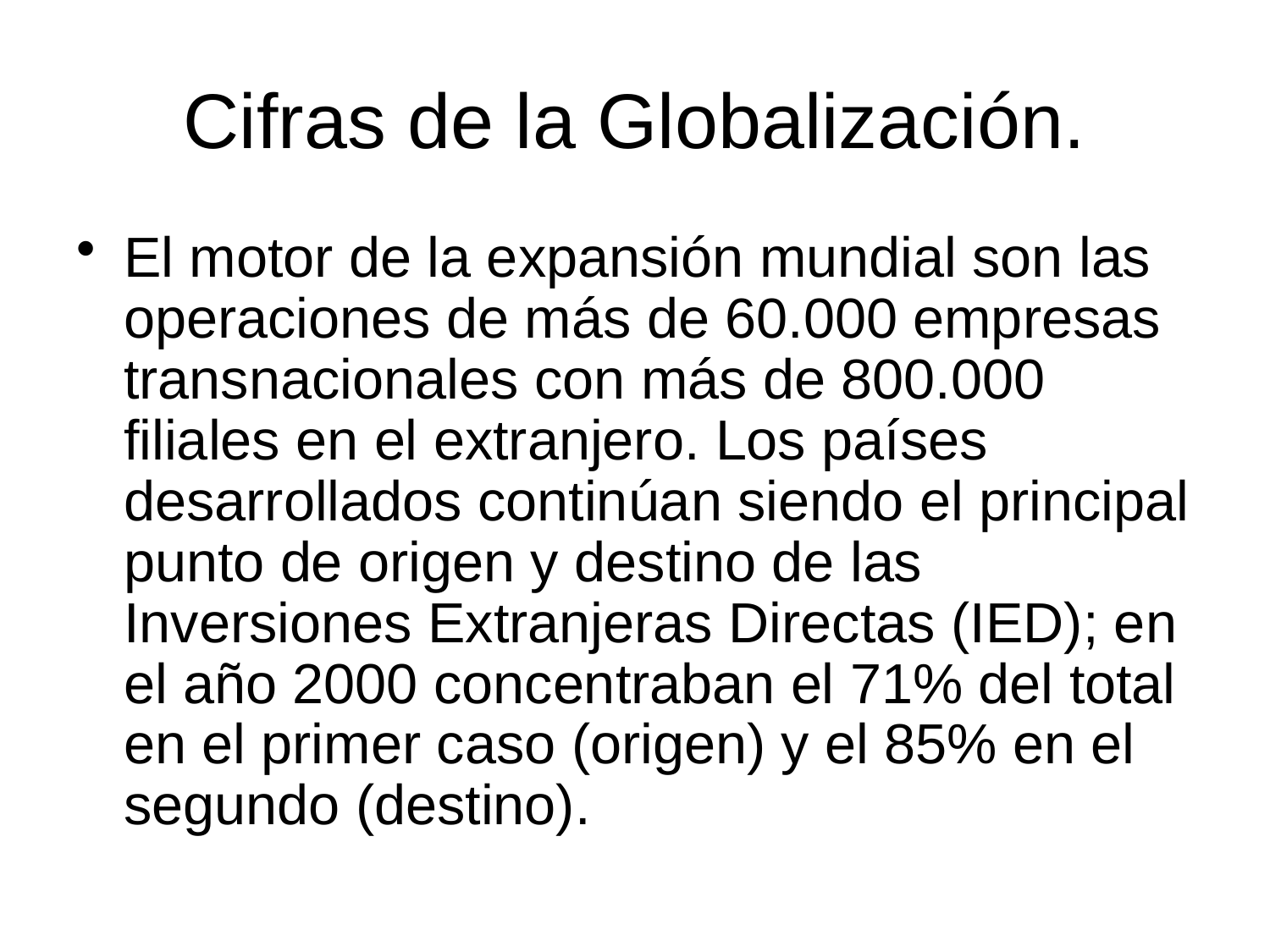

# Cifras de la Globalización.
El motor de la expansión mundial son las operaciones de más de 60.000 empresas transnacionales con más de 800.000 filiales en el extranjero. Los países desarrollados continúan siendo el principal punto de origen y destino de las Inversiones Extranjeras Directas (IED); en el año 2000 concentraban el 71% del total en el primer caso (origen) y el 85% en el segundo (destino).